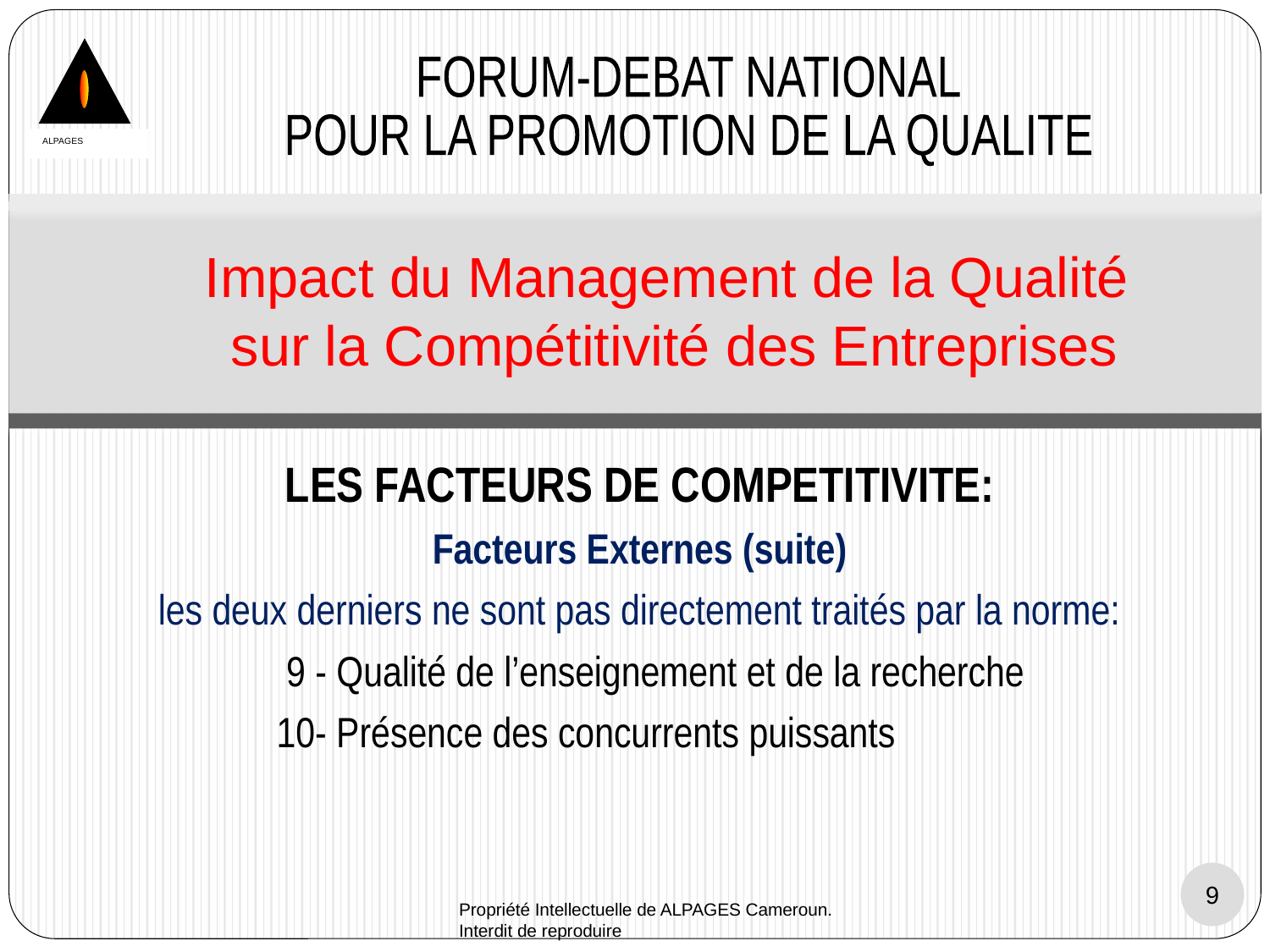

FORUM-DEBAT NATIONAL
POUR LA PROMOTION DE LA QUALITE

ALPAGES
# Impact du Management de la Qualité sur la Compétitivité des Entreprises
LES FACTEURS DE COMPETITIVITE:
Facteurs Externes (suite)
les deux derniers ne sont pas directement traités par la norme:
                      9 - Qualité de l’enseignement et de la recherche
                     10- Présence des concurrents puissants

9
Propriété Intellectuelle de ALPAGES Cameroun. Interdit de reproduire